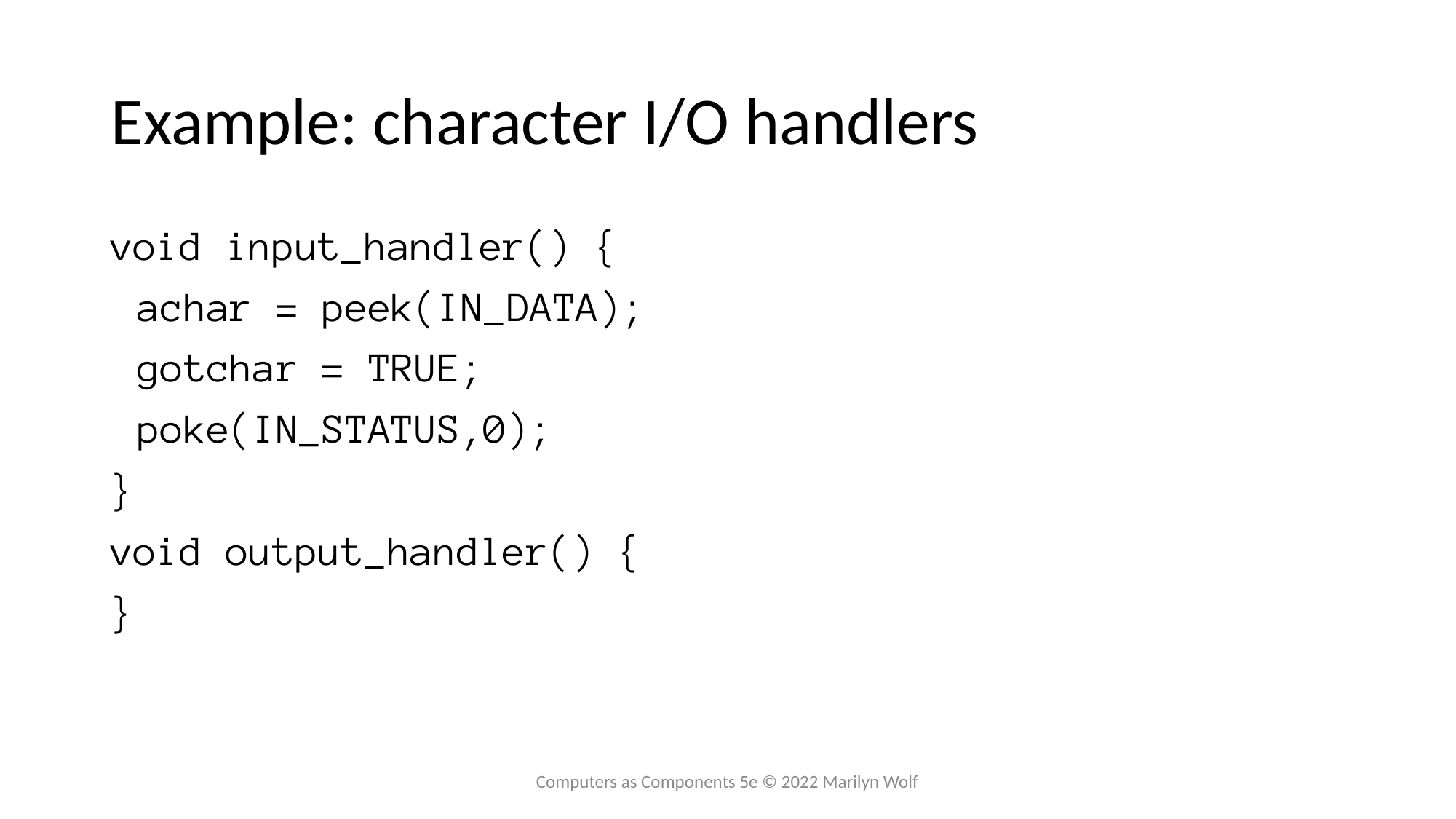

# Example: character I/O handlers
void input_handler() {
	achar = peek(IN_DATA);
	gotchar = TRUE;
	poke(IN_STATUS,0);
}
void output_handler() {
}
Computers as Components 5e © 2022 Marilyn Wolf